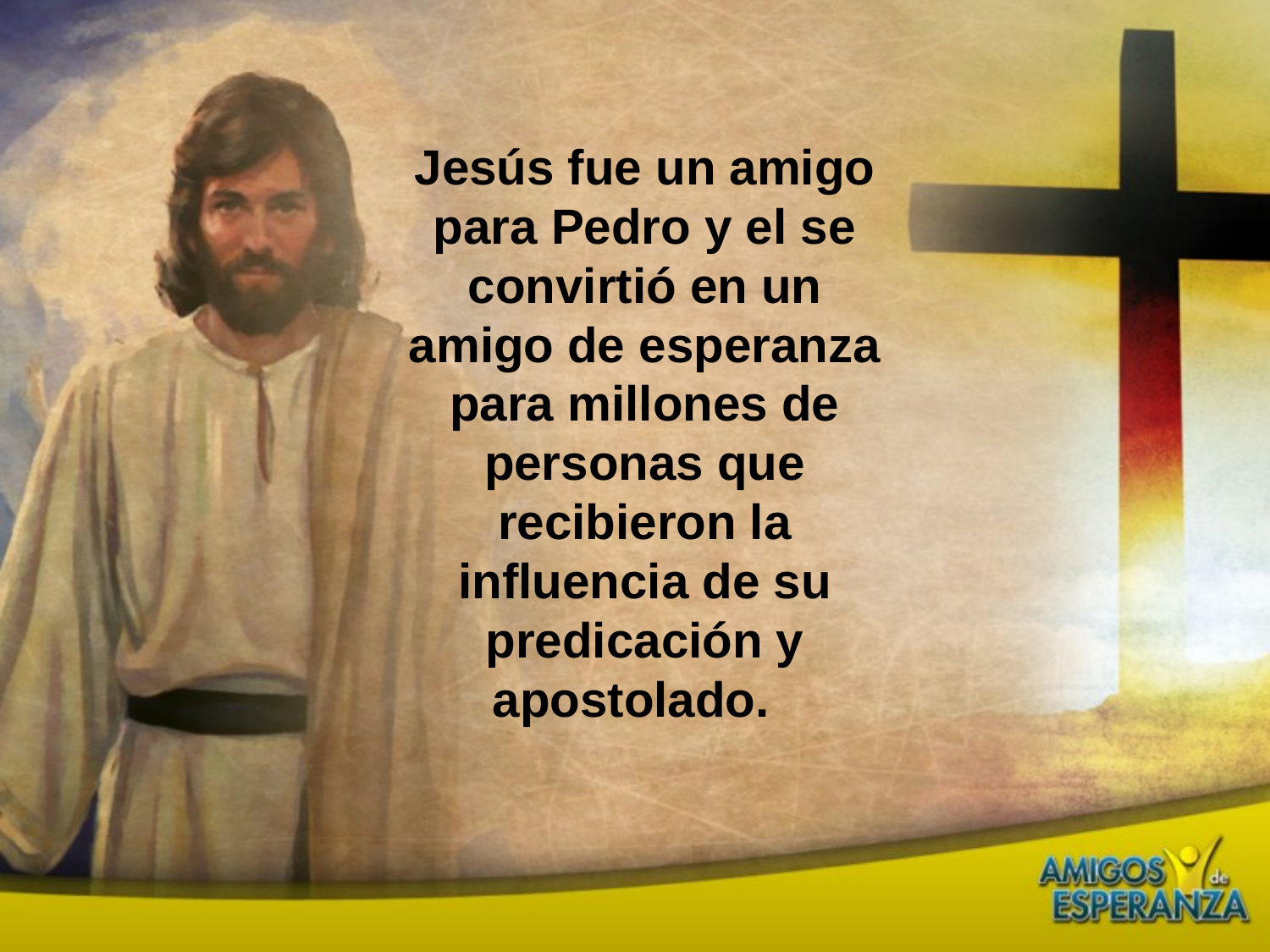

Jesús fue un amigo para Pedro y el se convirtió en un amigo de esperanza para millones de personas que recibieron la influencia de su predicación y apostolado.